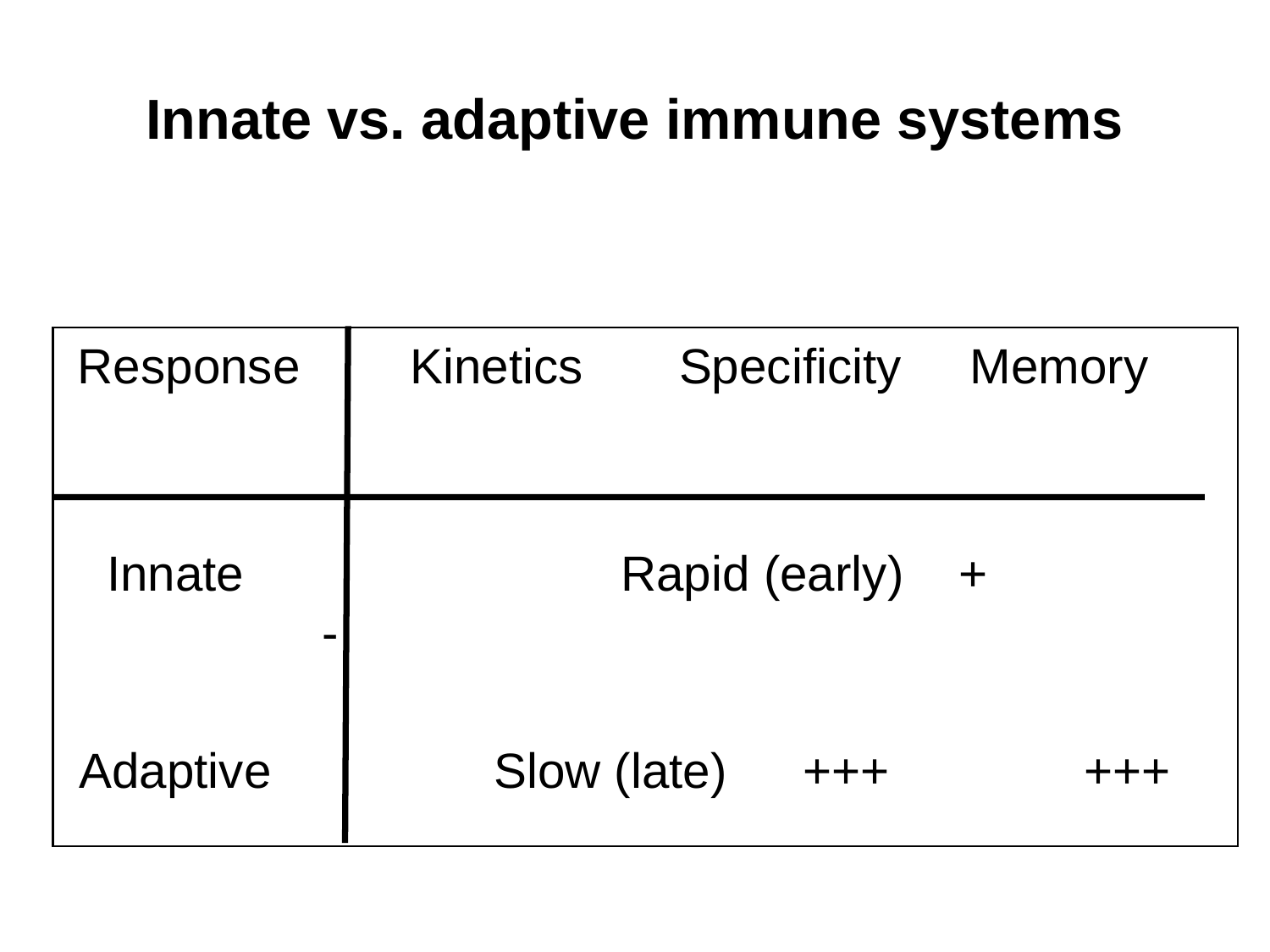

Innate vs. adaptive immune systems

 Response        Kinetics       Specificity     Memory

   Innate			Rapid (early)    +		  	      -

 Adaptive		Slow (late) 	    +++       	      +++